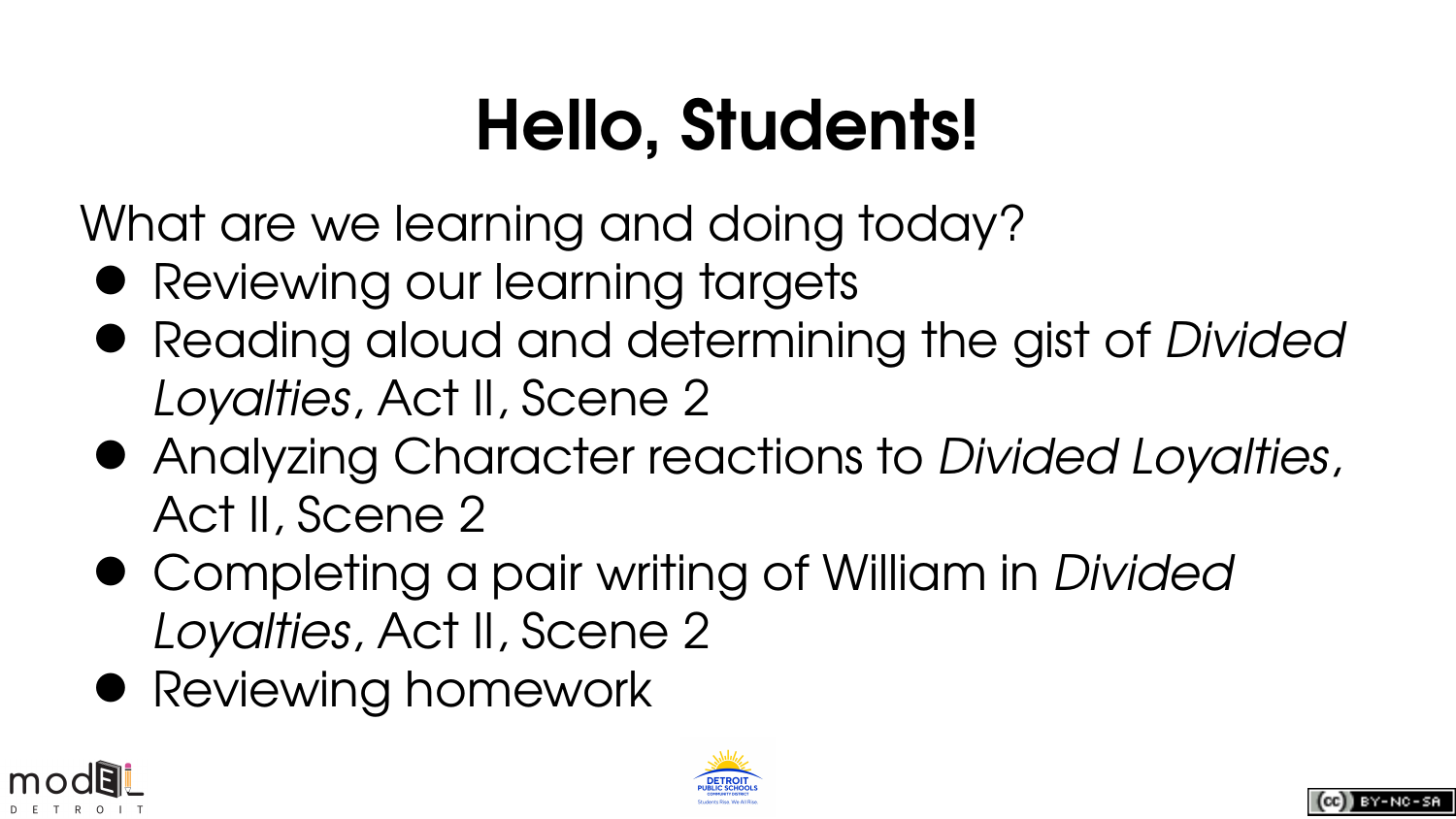

# Hello, Students!
What are we learning and doing today?
Reviewing our learning targets
Reading aloud and determining the gist of Divided Loyalties, Act II, Scene 2
Analyzing Character reactions to Divided Loyalties, Act II, Scene 2
Completing a pair writing of William in Divided Loyalties, Act II, Scene 2
Reviewing homework